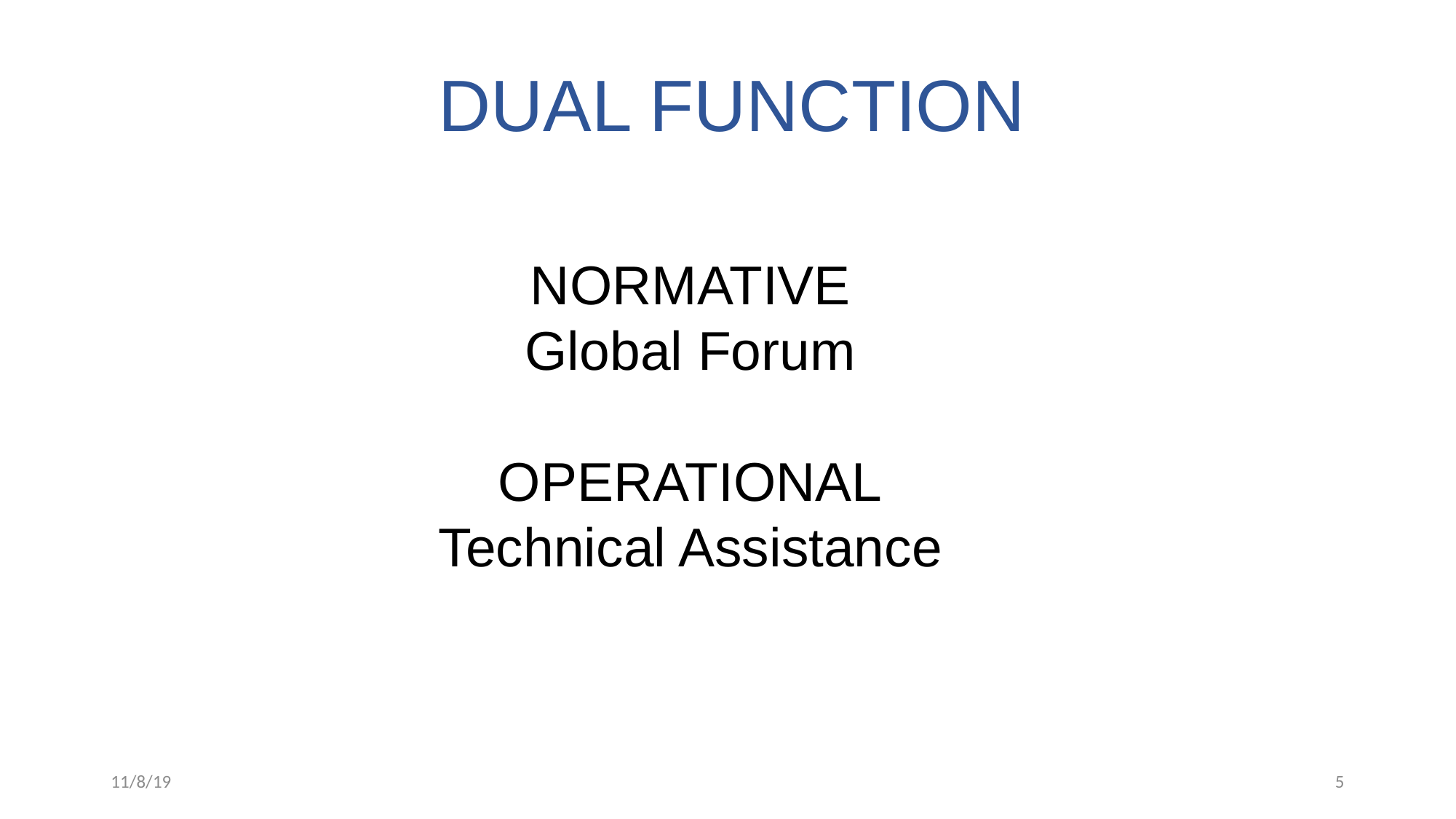

DUAL FUNCTION

NORMATIVE
Global Forum

OPERATIONAL
Technical Assistance

11/8/19

5